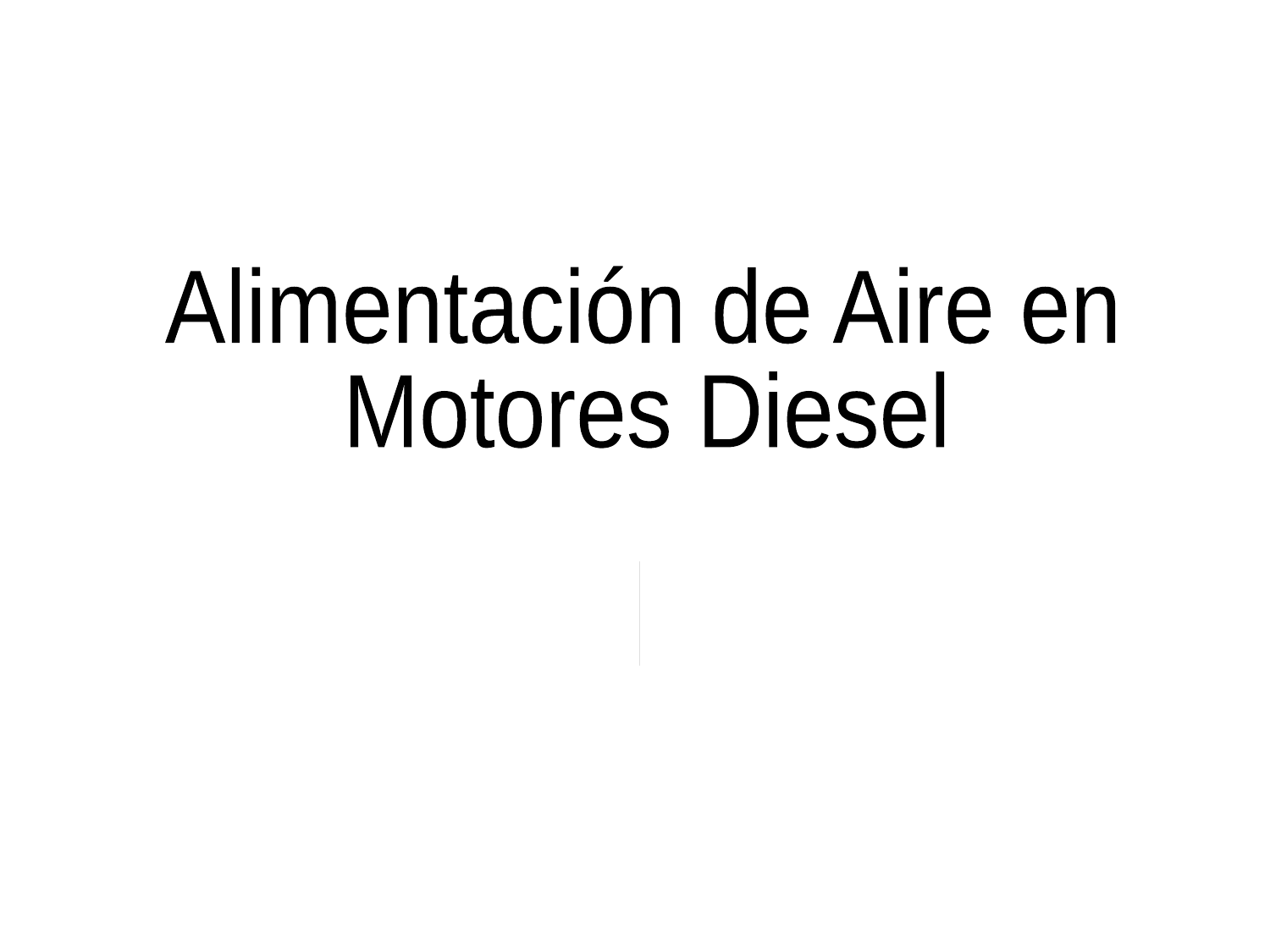

Alimentación de Aire en
Motores Diesel

http://sistemas-auxiliares.blogspot.com